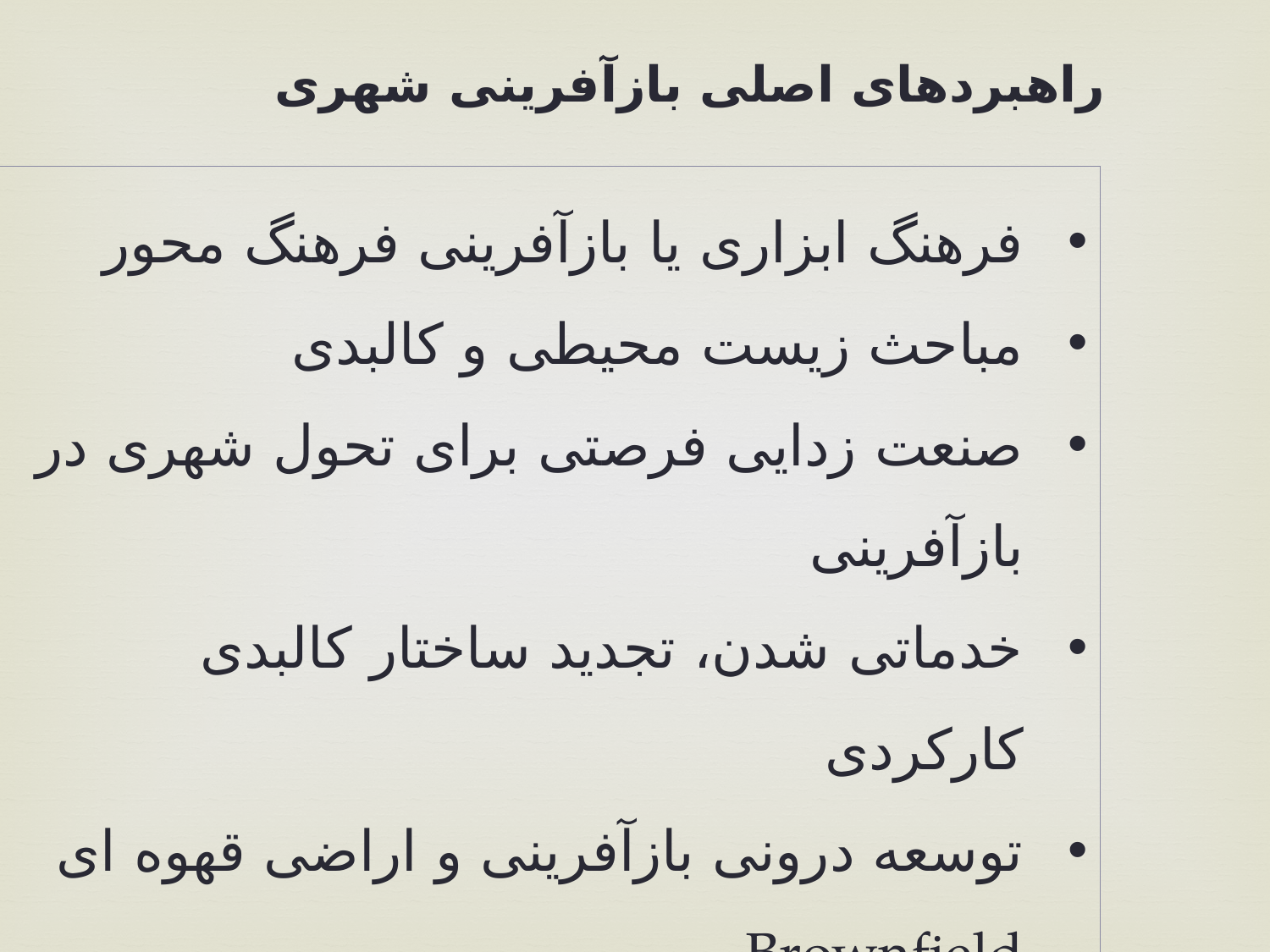

راهبردهای اصلی بازآفرینی شهری
فرهنگ ابزاری یا بازآفرینی فرهنگ محور
مباحث زیست محیطی و کالبدی
صنعت زدایی فرصتی برای تحول شهری در بازآفرینی
خدماتی شدن، تجدید ساختار کالبدی کارکردی
توسعه درونی بازآفرینی و اراضی قهوه ای Brownfield
نگرش مشارکتی و تعاملی شرط اساسی بازآفرینی